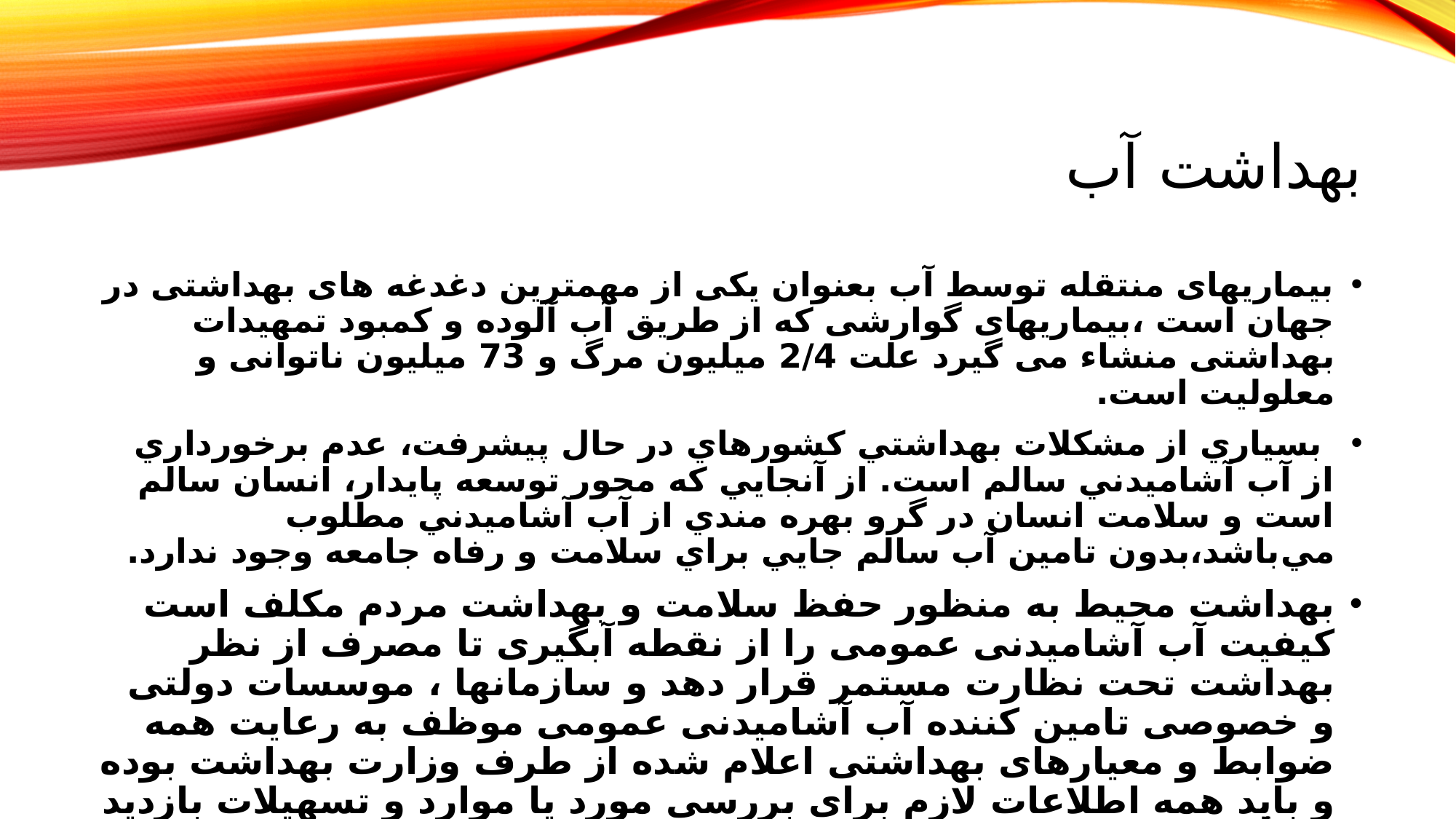

# بهداشت آب
بیماریهای منتقله توسط آب بعنوان یکی از مهمترین دغدغه های بهداشتی در جهان است ،بیماریهای گوارشی که از طریق آب آلوده و کمبود تمهیدات بهداشتی منشاء می گیرد علت 2/4 میلیون مرگ و 73 میلیون ناتوانی و معلولیت است.
 بسياري از مشكلات بهداشتي كشورهاي در حال پيشرفت، عدم برخورداري از آب آشاميدني سالم است. از آنجايي كه محور توسعه پايدار، انسان سالم است و سلامت انسان در گرو بهره مندي از آب آشاميدني مطلوب مي‌باشد،بدون تامين آب سالم جايي براي سلامت و رفاه جامعه وجود ندارد.
بهداشت محیط به منظور حفظ سلامت و بهداشت مردم مکلف است کیفیت آب آشامیدنی عمومی را از نقطه آبگیری تا مصرف از نظر بهداشت تحت نظارت مستمر قرار دهد و سازمانها ، موسسات دولتی و خصوصی تامین کننده آب آشامیدنی عمومی موظف به رعایت همه ضوابط و معیارهای بهداشتی اعلام شده از طرف وزارت بهداشت بوده و باید همه اطلاعات لازم برای بررسی مورد یا موارد و تسهیلات بازدید از تأسیسات را در اختیار وزارت بهداشت قرار دهند.